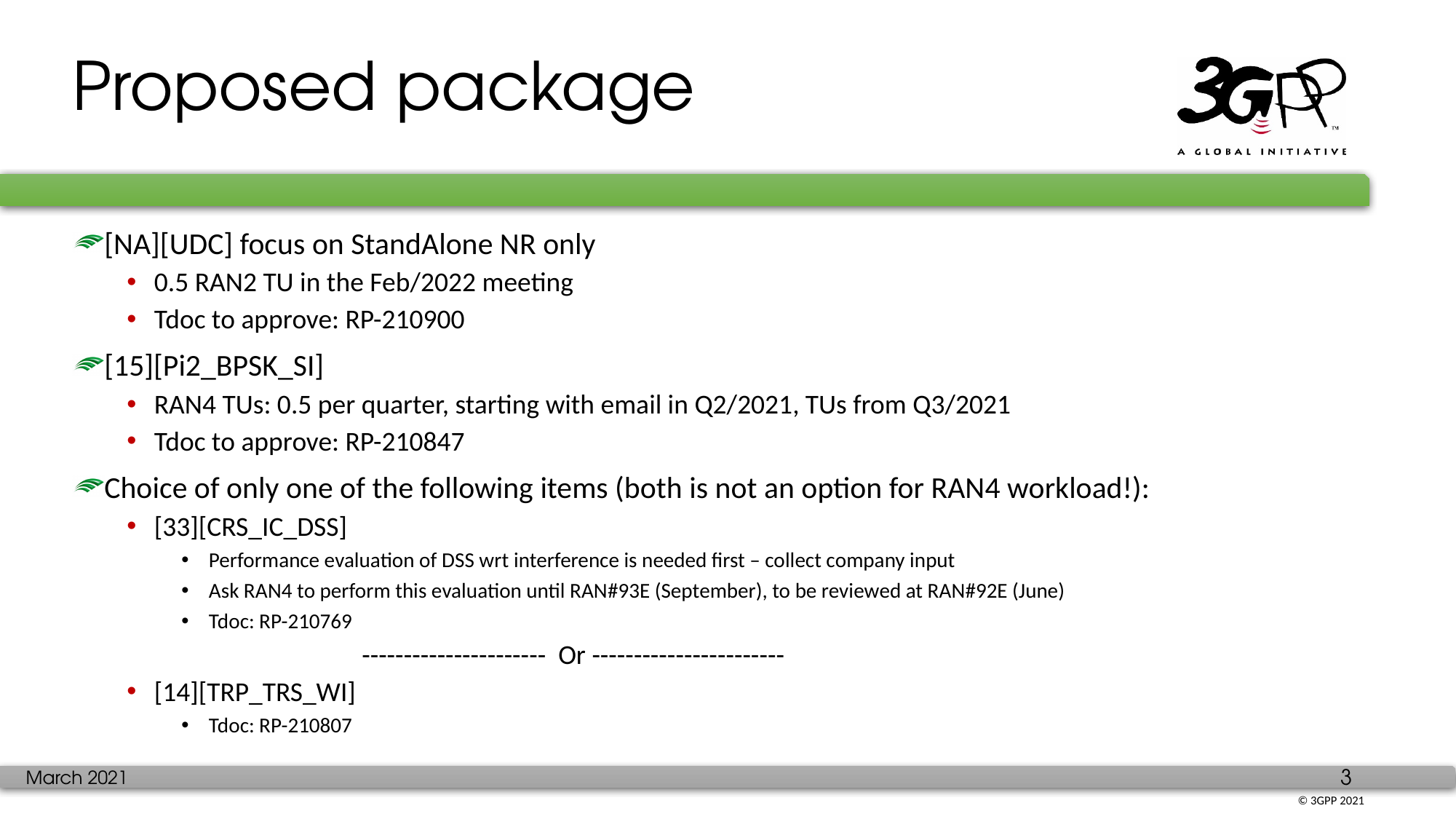

# Proposed package
[NA][UDC] focus on StandAlone NR only
0.5 RAN2 TU in the Feb/2022 meeting
Tdoc to approve: RP-210900
[15][Pi2_BPSK_SI]
RAN4 TUs: 0.5 per quarter, starting with email in Q2/2021, TUs from Q3/2021
Tdoc to approve: RP-210847
Choice of only one of the following items (both is not an option for RAN4 workload!):
[33][CRS_IC_DSS]
Performance evaluation of DSS wrt interference is needed first – collect company input
Ask RAN4 to perform this evaluation until RAN#93E (September), to be reviewed at RAN#92E (June)
Tdoc: RP-210769
                                      ----------------------  Or -----------------------
[14][TRP_TRS_WI]
Tdoc: RP-210807